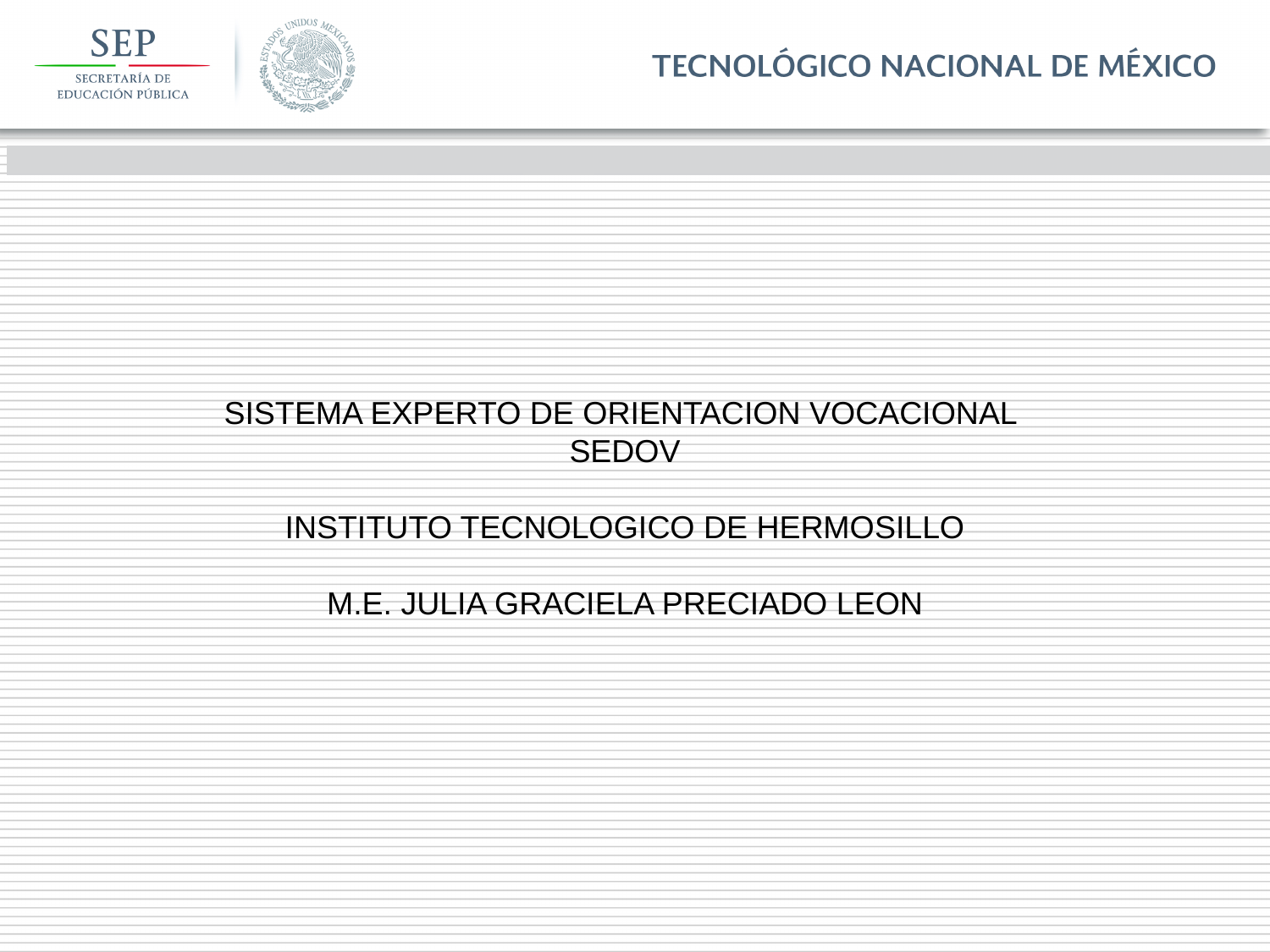

SISTEMA EXPERTO DE ORIENTACION VOCACIONAL
SEDOV

INSTITUTO TECNOLOGICO DE HERMOSILLO

M.E. JULIA GRACIELA PRECIADO LEON